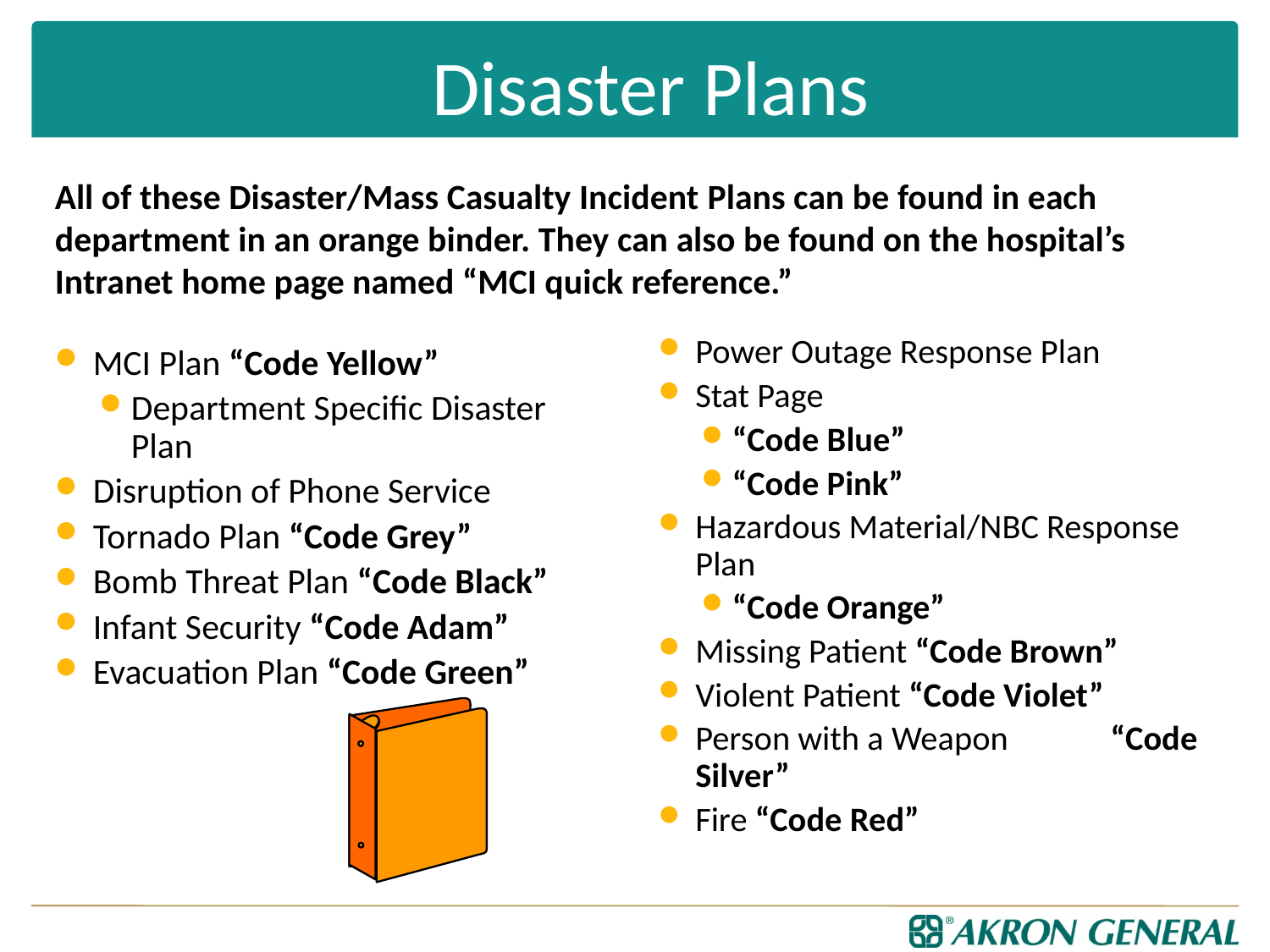

Disaster Plans
# All of these Disaster/Mass Casualty Incident Plans can be found in each department in an orange binder. They can also be found on the hospital’s Intranet home page named “MCI quick reference.”
Power Outage Response Plan
Stat Page
“Code Blue”
“Code Pink”
Hazardous Material/NBC Response Plan
“Code Orange”
Missing Patient “Code Brown”
Violent Patient “Code Violet”
Person with a Weapon             “Code Silver”
Fire “Code Red”

MCI Plan “Code Yellow”
Department Specific Disaster Plan
Disruption of Phone Service
Tornado Plan “Code Grey”
Bomb Threat Plan “Code Black”
Infant Security “Code Adam”
Evacuation Plan “Code Green”